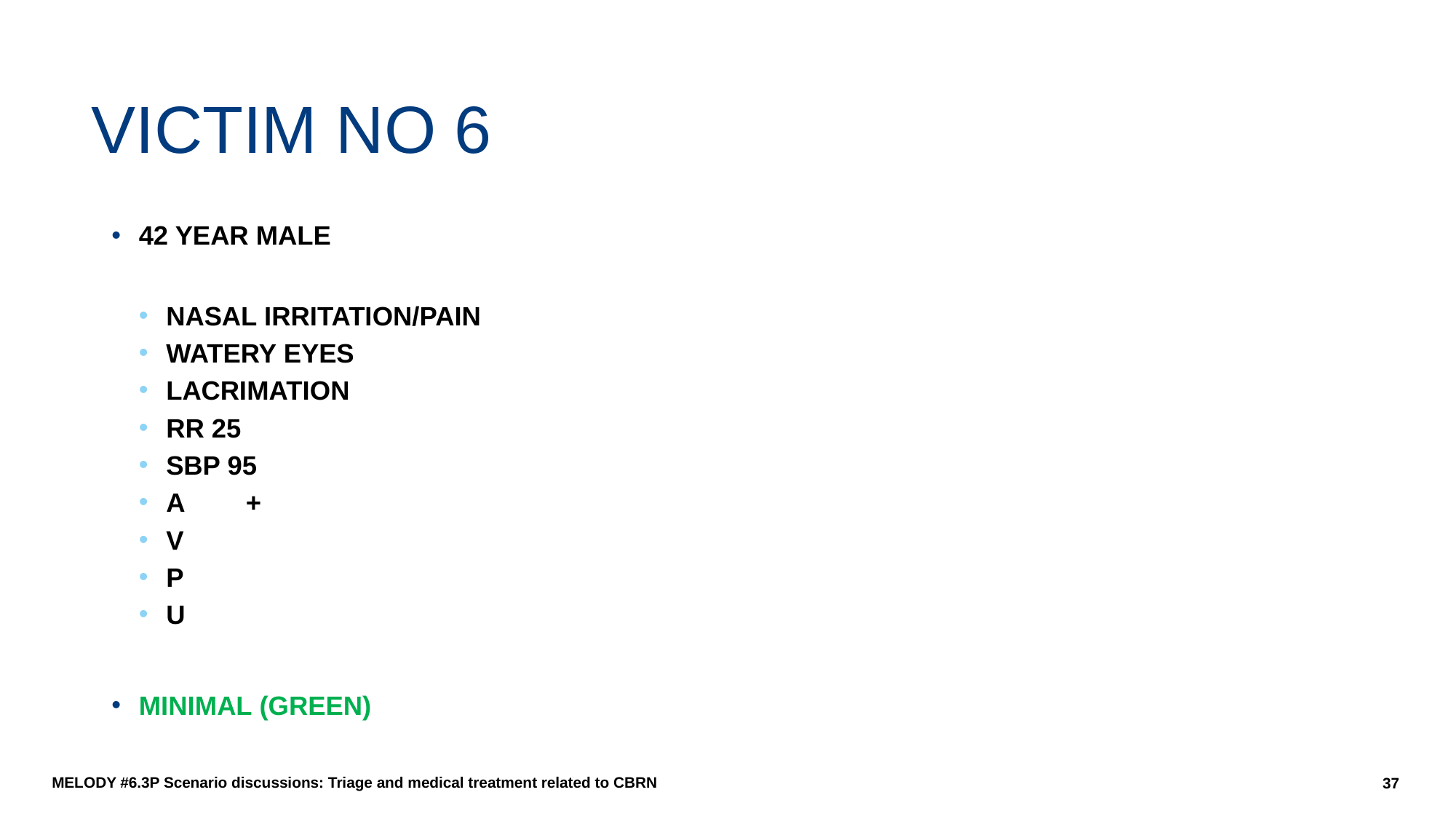

# VICTIM NO 6
42 YEAR MALE

NASAL IRRITATION/PAIN
WATERY EYES
LACRIMATION
RR 25
SBP 95
A	+
V
P
U

MINIMAL (GREEN)

MELODY #6.3P Scenario discussions: Triage and medical treatment related to CBRN
37